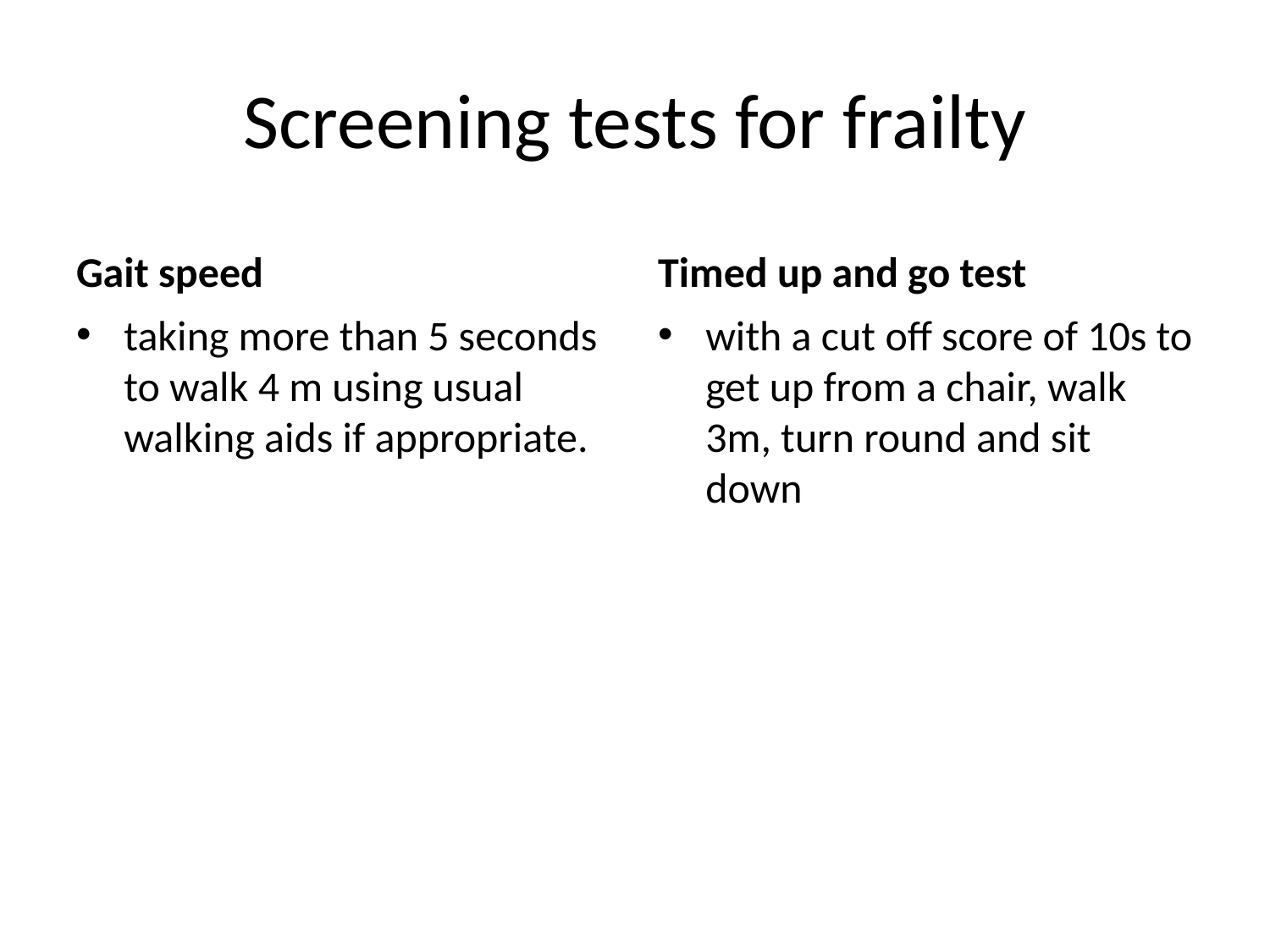

# Screening tests for frailty
Gait speed
Timed up and go test
taking more than 5 seconds to walk 4 m using usual walking aids if appropriate.
with a cut off score of 10s to get up from a chair, walk 3m, turn round and sit down